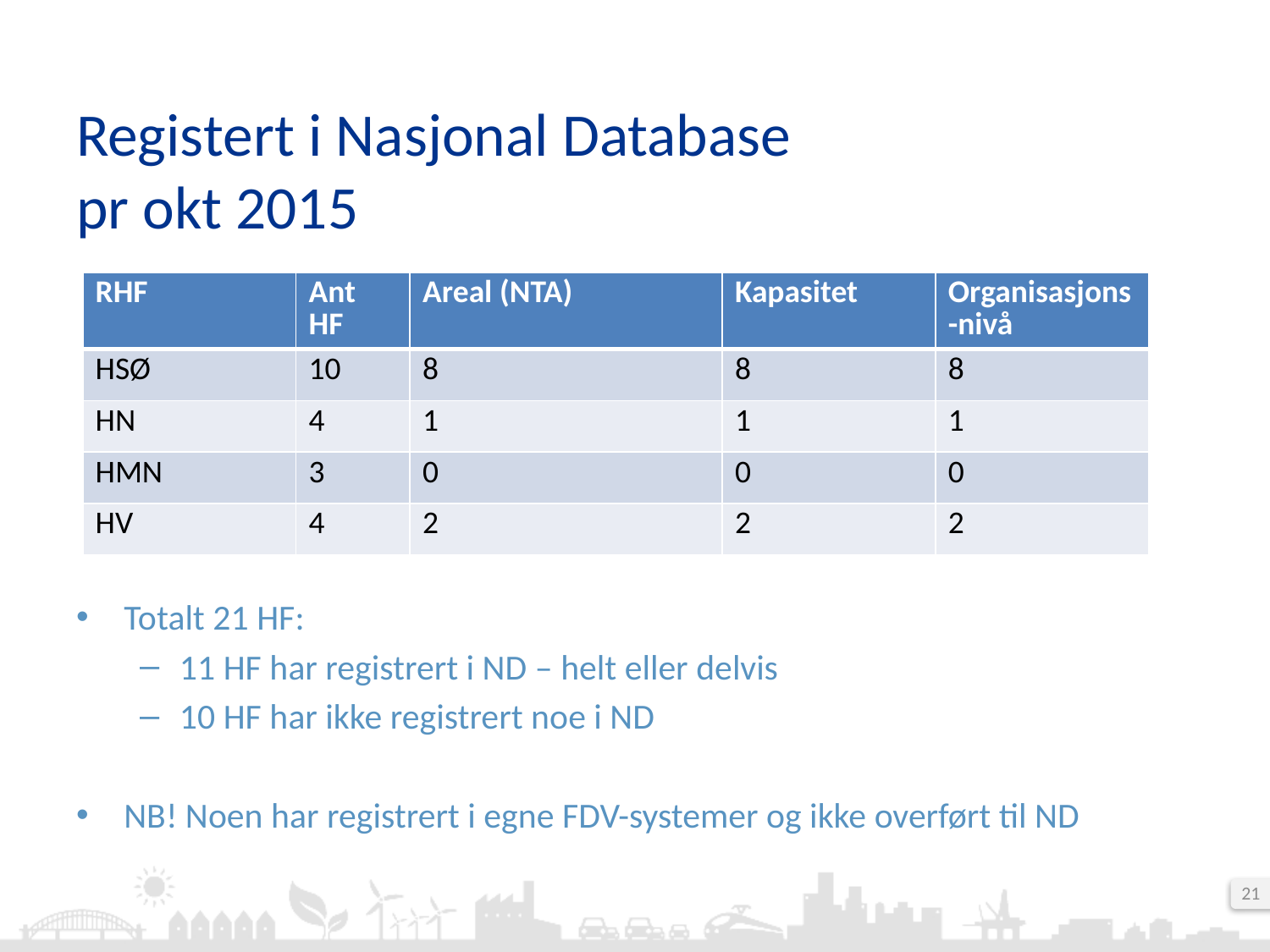

# Registert i Nasjonal Database pr okt 2015
| RHF | Ant HF | Areal (NTA) | Kapasitet | Organisasjons-nivå |
| --- | --- | --- | --- | --- |
| HSØ | 10 | 8 | 8 | 8 |
| HN | 4 | 1 | 1 | 1 |
| HMN | 3 | 0 | 0 | 0 |
| HV | 4 | 2 | 2 | 2 |
Totalt 21 HF:
11 HF har registrert i ND – helt eller delvis
10 HF har ikke registrert noe i ND

NB! Noen har registrert i egne FDV-systemer og ikke overført til ND